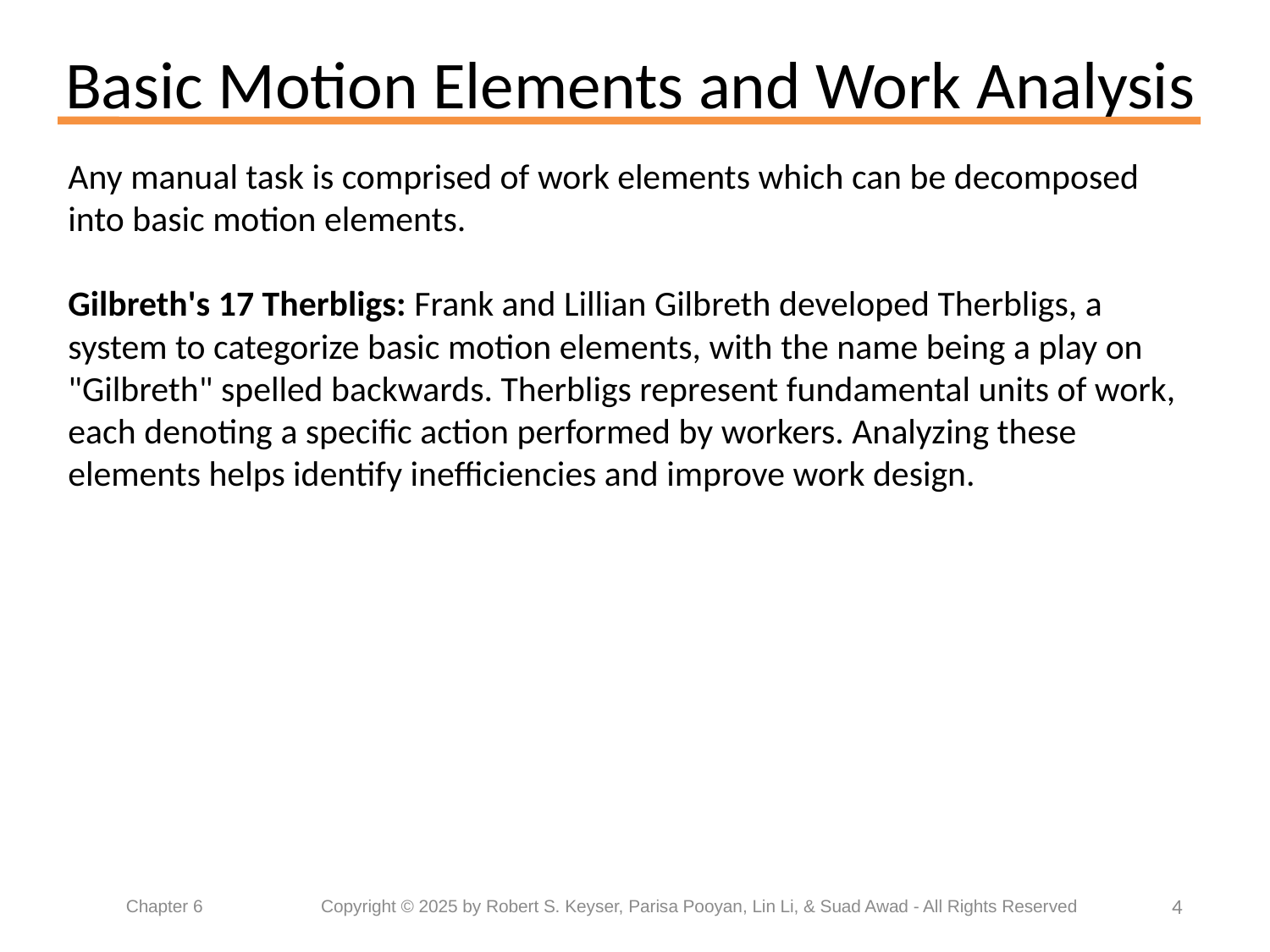

# Basic Motion Elements and Work Analysis

Any manual task is comprised of work elements which can be decomposed into basic motion elements.

Gilbreth's 17 Therbligs: Frank and Lillian Gilbreth developed Therbligs, a system to categorize basic motion elements, with the name being a play on "Gilbreth" spelled backwards. Therbligs represent fundamental units of work, each denoting a specific action performed by workers. Analyzing these elements helps identify inefficiencies and improve work design.
4
Chapter 6	              Copyright © 2025 by Robert S. Keyser, Parisa Pooyan, Lin Li, & Suad Awad - All Rights Reserved